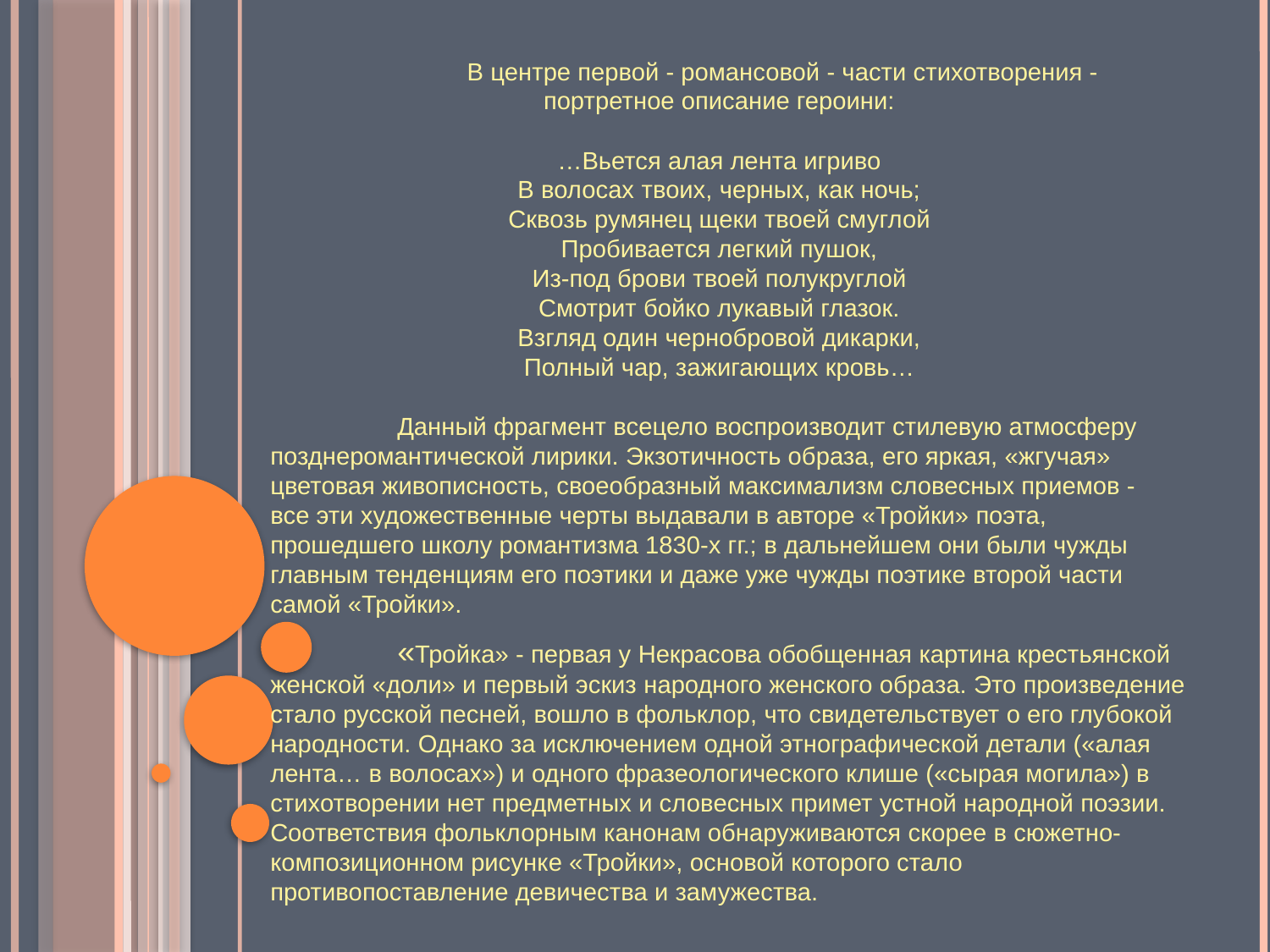

В центре первой - романсовой - части стихотворения - портретное описание героини:

…Вьется алая лента игриво
В волосах твоих, черных, как ночь;
Сквозь румянец щеки твоей смуглой
Пробивается легкий пушок,
Из-под брови твоей полукруглой
Смотрит бойко лукавый глазок.
Взгляд один чернобровой дикарки,
Полный чар, зажигающих кровь…

	Данный фрагмент всецело воспроизводит стилевую атмосферу позднеромантической лирики. Экзотичность образа, его яркая, «жгучая» цветовая живописность, своеобразный максимализм словесных приемов - все эти художественные черты выдавали в авторе «Тройки» поэта, прошедшего школу романтизма 1830-х гг.; в дальнейшем они были чужды главным тенденциям его поэтики и даже уже чужды поэтике второй части самой «Тройки».
	«Тройка» - первая у Некрасова обобщенная картина крестьянской женской «доли» и первый эскиз народного женского образа. Это произведение стало русской песней, вошло в фольклор, что свидетельствует о его глубокой народности. Однако за исключением одной этнографической детали («алая лента… в волосах») и одного фразеологического клише («сырая могила») в стихотворении нет предметных и словесных примет устной народной поэзии. Соответствия фольклорным канонам обнаруживаются скорее в сюжетно-композиционном рисунке «Тройки», основой которого стало противопоставление девичества и замужества.